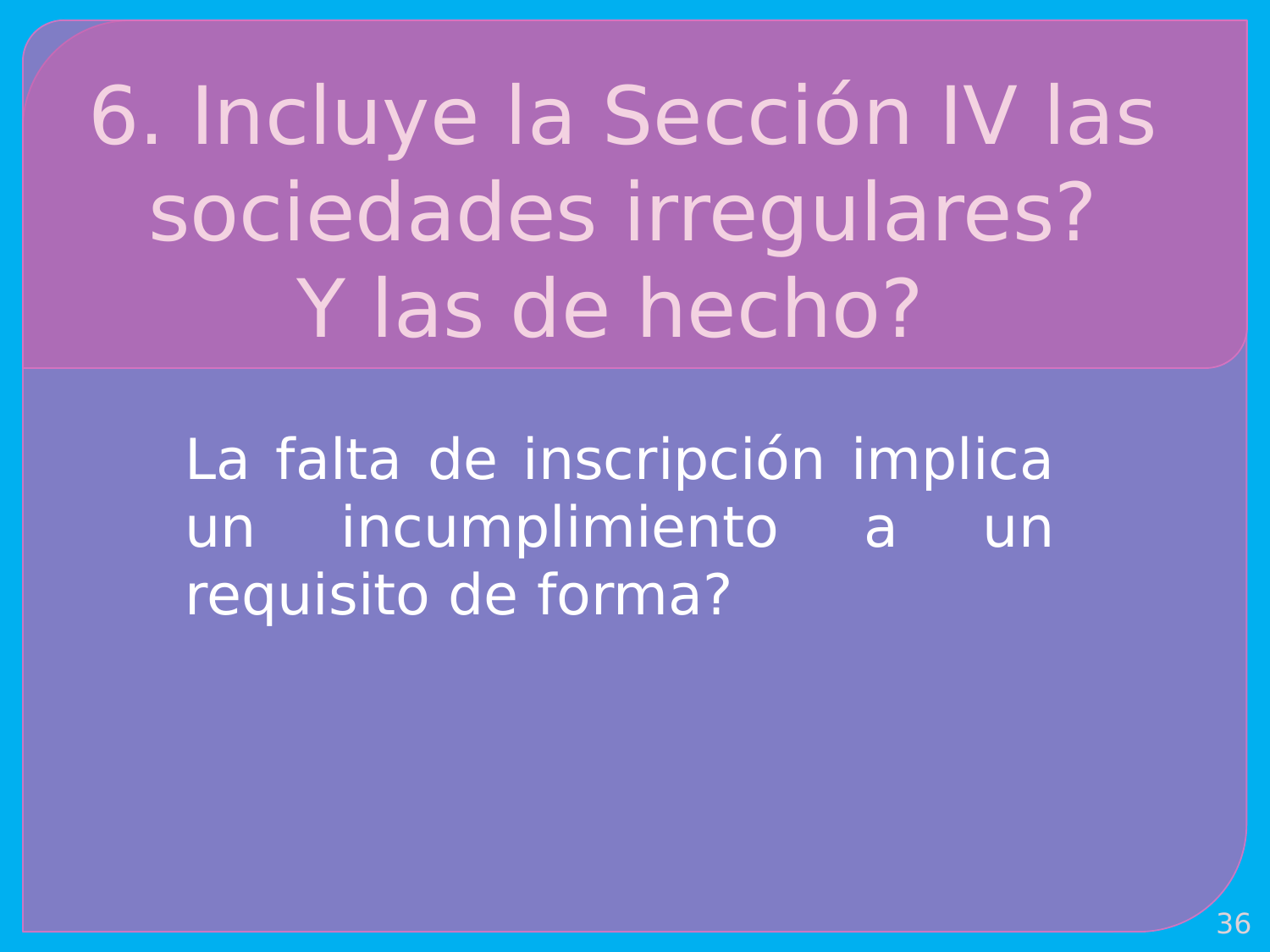

# 6. Incluye la Sección IV las sociedades irregulares? Y las de hecho?
La falta de inscripción implica un incumplimiento a un requisito de forma?
36